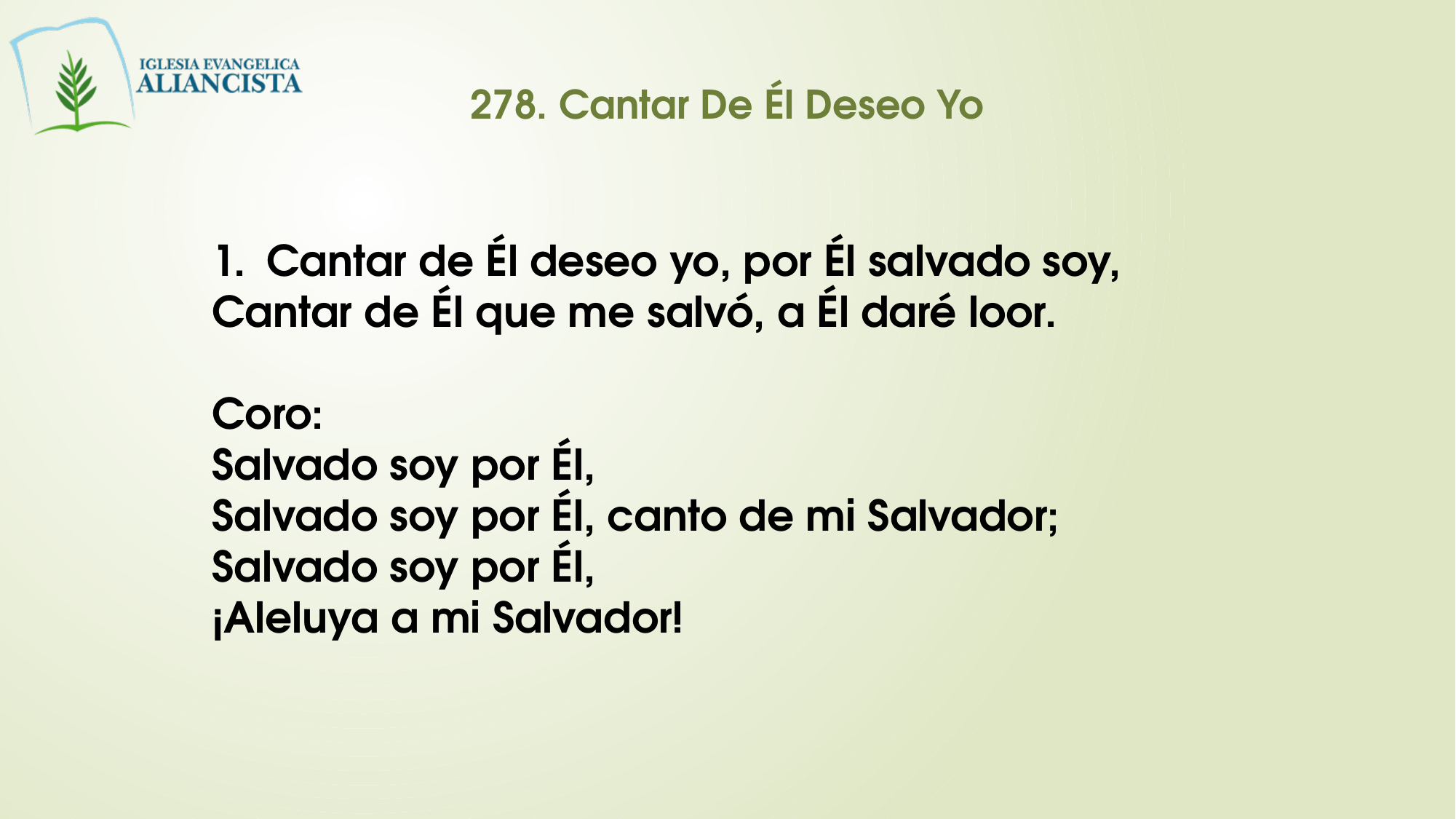

278. Cantar De Él Deseo Yo
Cantar de Él deseo yo, por Él salvado soy,
Cantar de Él que me salvó, a Él daré loor.

Coro:
Salvado soy por Él,
Salvado soy por Él, canto de mi Salvador;
Salvado soy por Él,
¡Aleluya a mi Salvador!